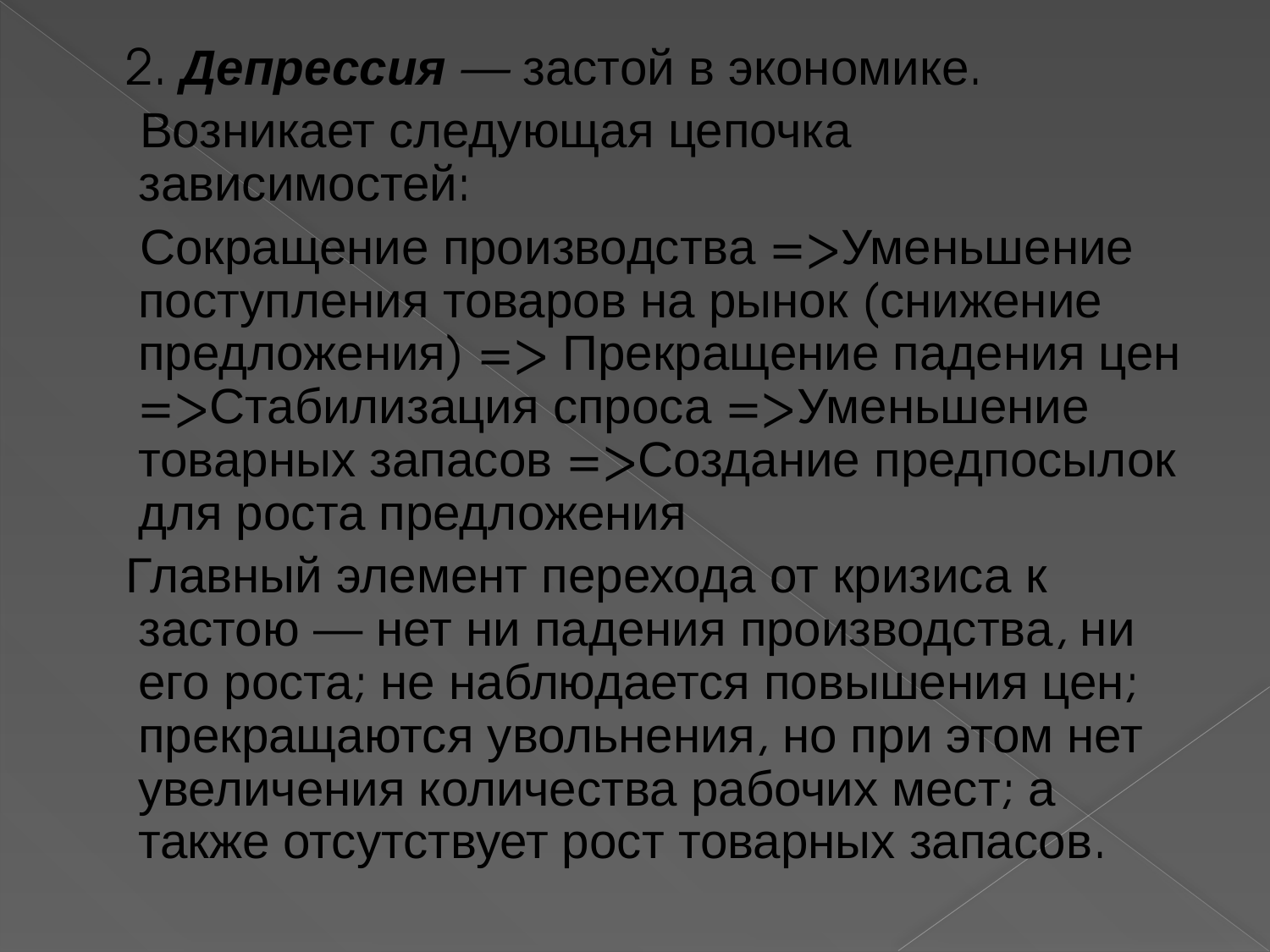

2. Депрессия — застой в экономике.
    Возникает следующая цепочка зависимостей:
    Сокращение производства =>Уменьшение поступления товаров на рынок (снижение предложения) => Прекращение падения цен =>Стабилизация спроса =>Уменьшение товарных запасов =>Создание предпосылок для роста предложения
   Главный элемент перехода от кризиса к застою — нет ни падения производства, ни его роста; не наблюдается повышения цен; прекращаются увольнения, но при этом нет увеличения количества рабочих мест; а также отсутствует рост товарных запасов.